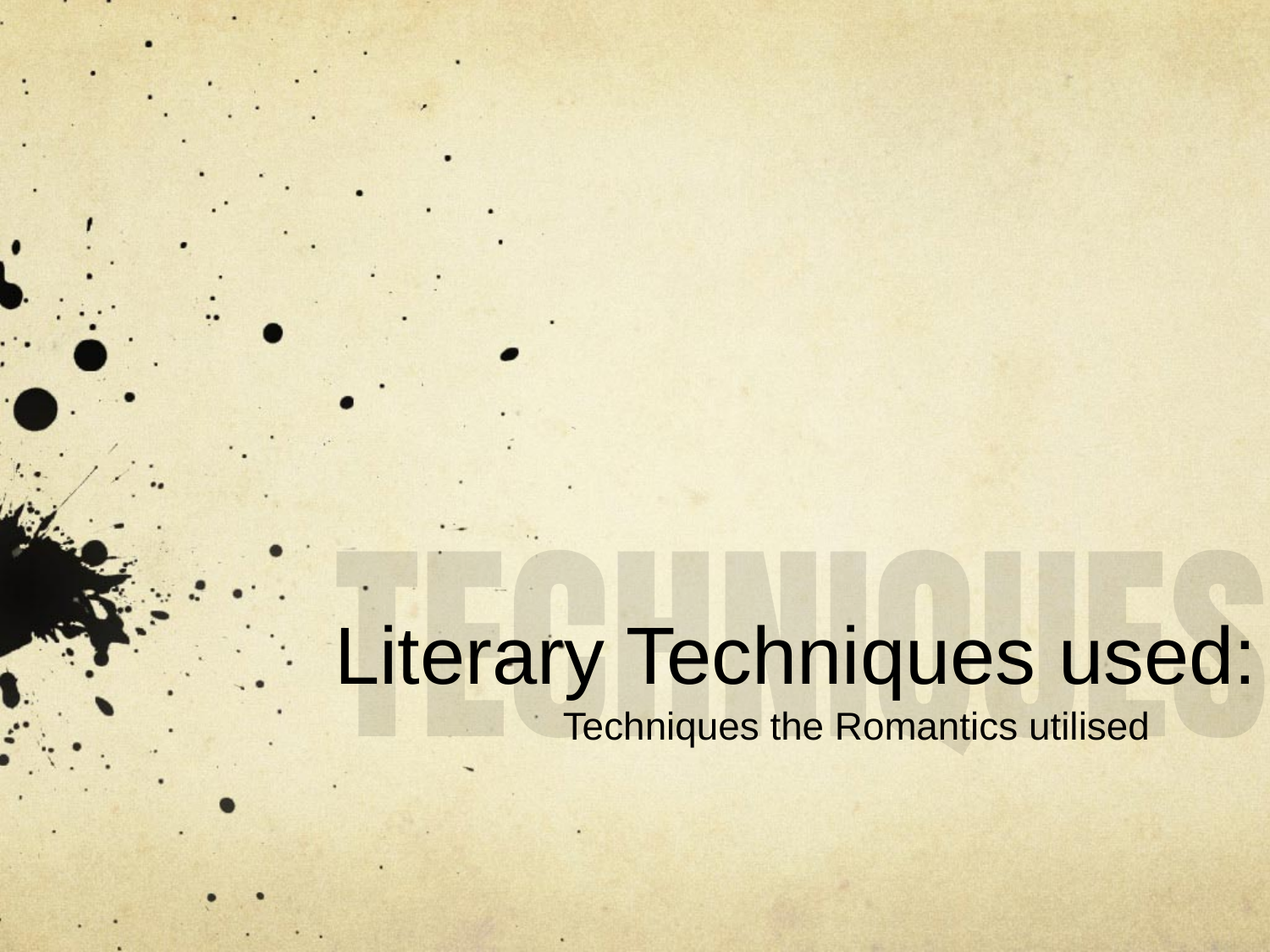

TECHNIQUES
# Literary Techniques used:
Techniques the Romantics utilised